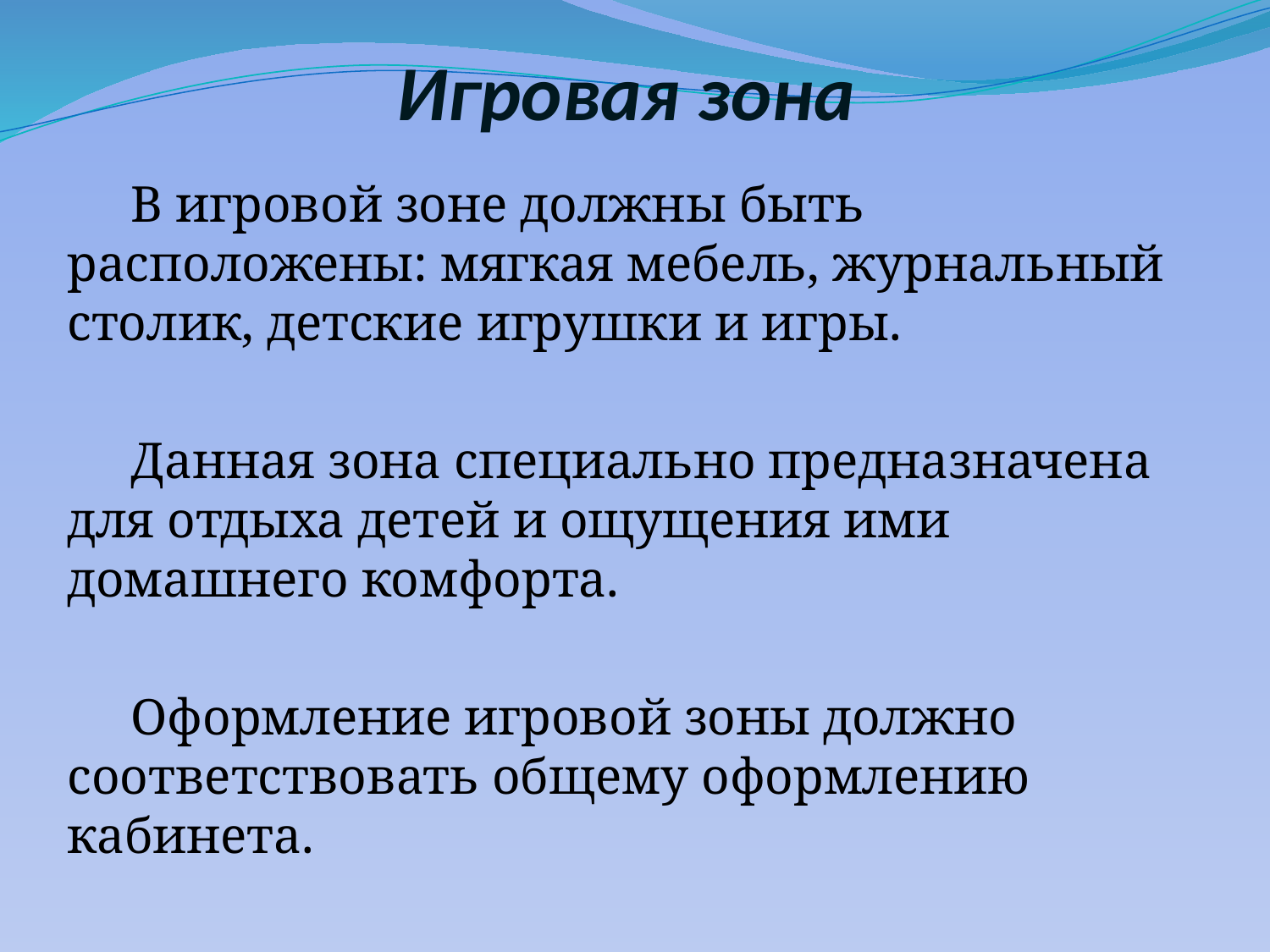

# Игровая зона
В игровой зоне должны быть расположены: мягкая мебель, журнальный столик, детские игрушки и игры.

Данная зона специально предназначена для отдыха детей и ощущения ими домашнего комфорта.

Оформление игровой зоны должно соответствовать общему оформлению кабинета.